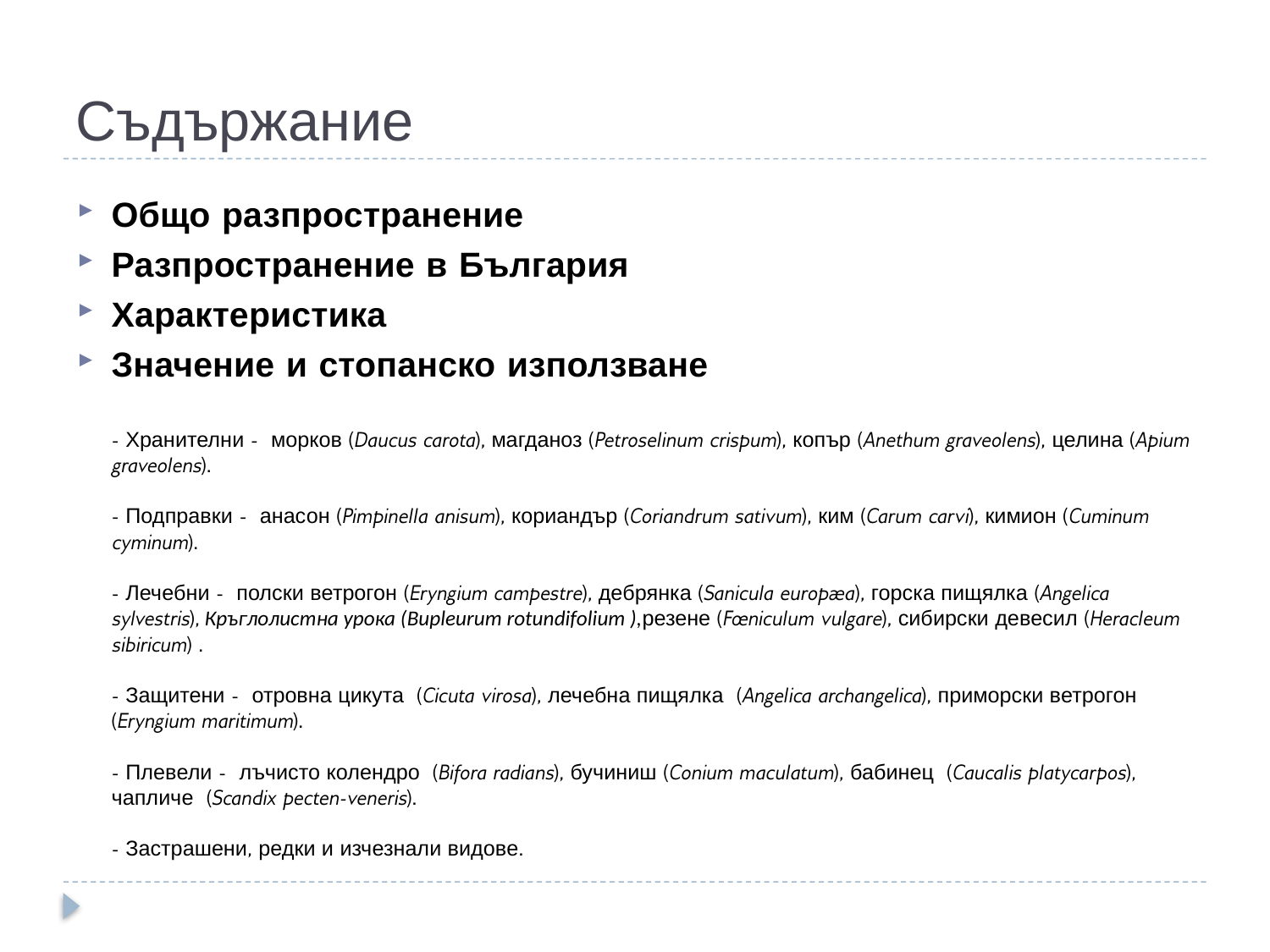

# Съдържание
Общо разпространение
Разпространение в България
Характеристика
Значение и стопанско използване
- Хранителни -  морков (Daucus carota), магданоз (Petroselinum crispum), копър (Anethum graveolens), целина (Apium graveolens).
- Подправки -  анасон (Pimpinella anisum), кориандър (Coriandrum sativum), ким (Carum carvi), кимион (Cuminum cyminum).
- Лечебни -  полски ветрогон (Eryngium campestre), дебрянка (Sanicula europaea), горска пищялка (Angelica sylvestris), Кръглолистна урока (Bupleurum rotundifolium ),резене (Foeniculum vulgare), сибирски девесил (Heracleum sibiricum) .
- Защитени -  отровна цикута  (Cicuta virosa), лечебна пищялка  (Angelica archangelica), приморски ветрогон  (Eryngium maritimum).
- Плевели -  лъчисто колендро  (Bifora radians), бучиниш (Conium maculatum), бабинец  (Caucalis platycarpos), чапличе  (Scandix pecten-veneris).
- Застрашени, редки и изчезнали видове.